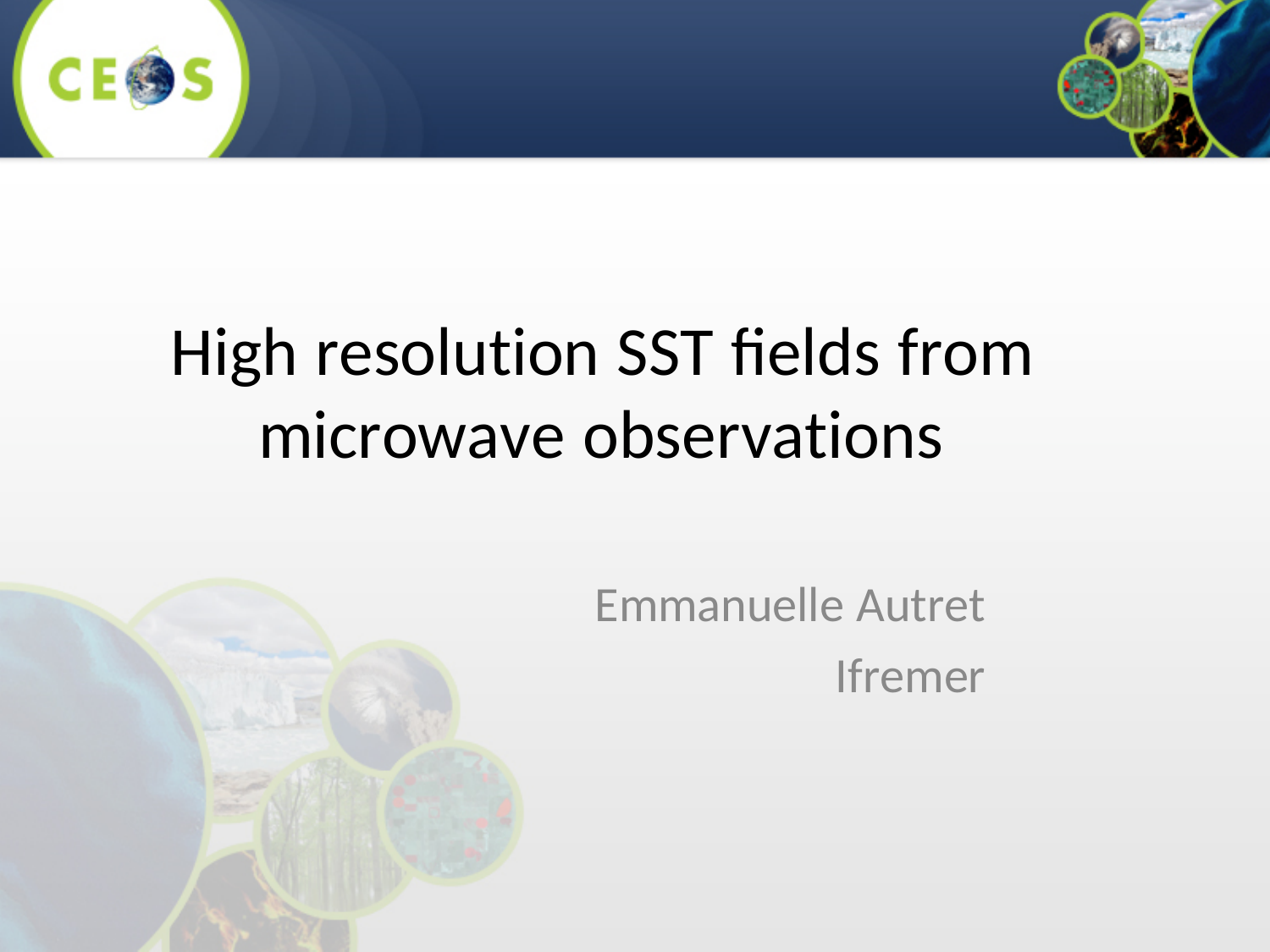

# High resolution SST fields from microwave observations
Emmanuelle Autret Ifremer